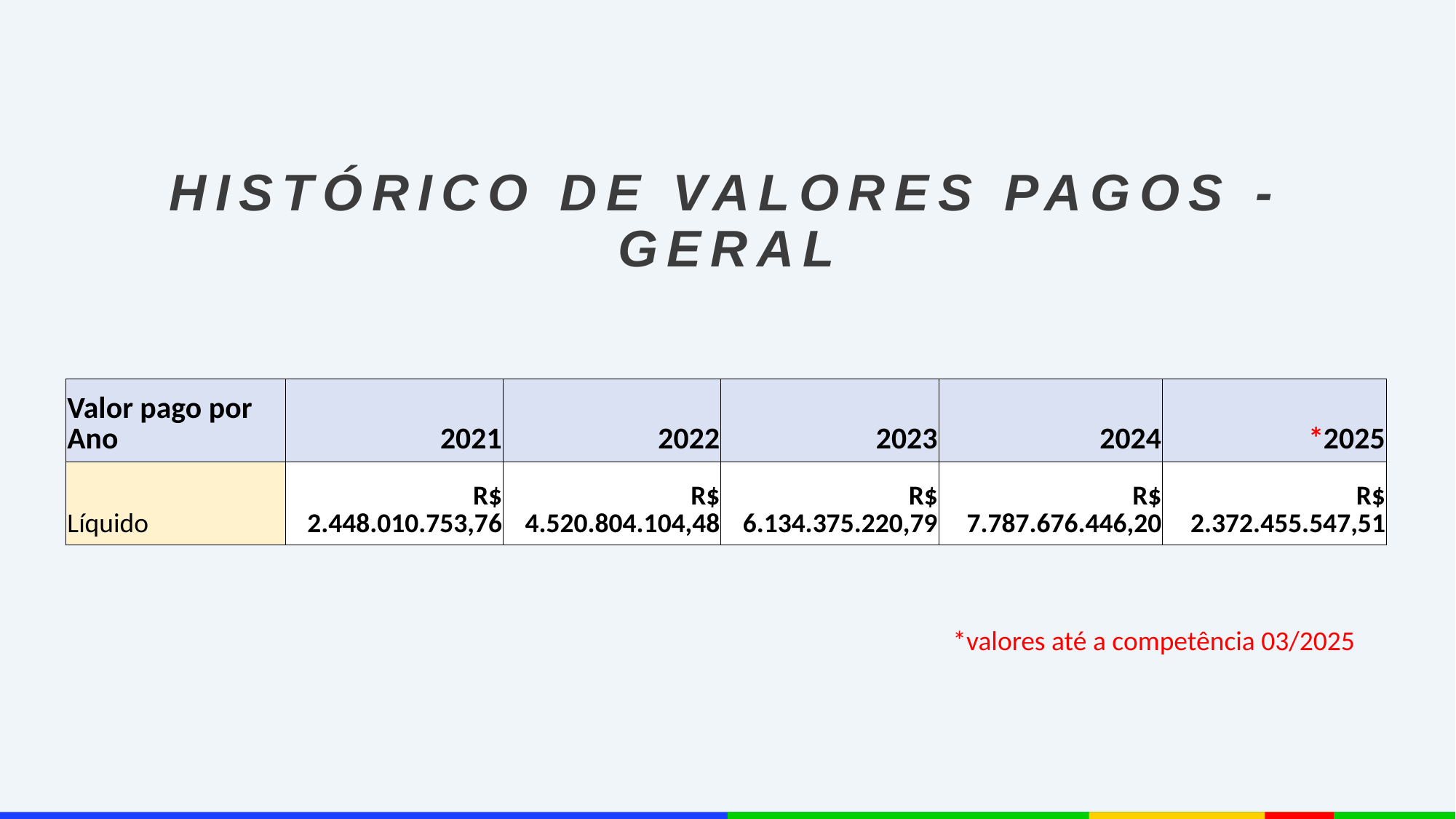

# Histórico de vALORES Pagos - Geral
| Valor pago por Ano | 2021 | 2022 | 2023 | 2024 | \*2025 |
| --- | --- | --- | --- | --- | --- |
| Líquido | R$ 2.448.010.753,76 | R$ 4.520.804.104,48 | R$ 6.134.375.220,79 | R$ 7.787.676.446,20 | R$ 2.372.455.547,51 |
*valores até a competência 03/2025